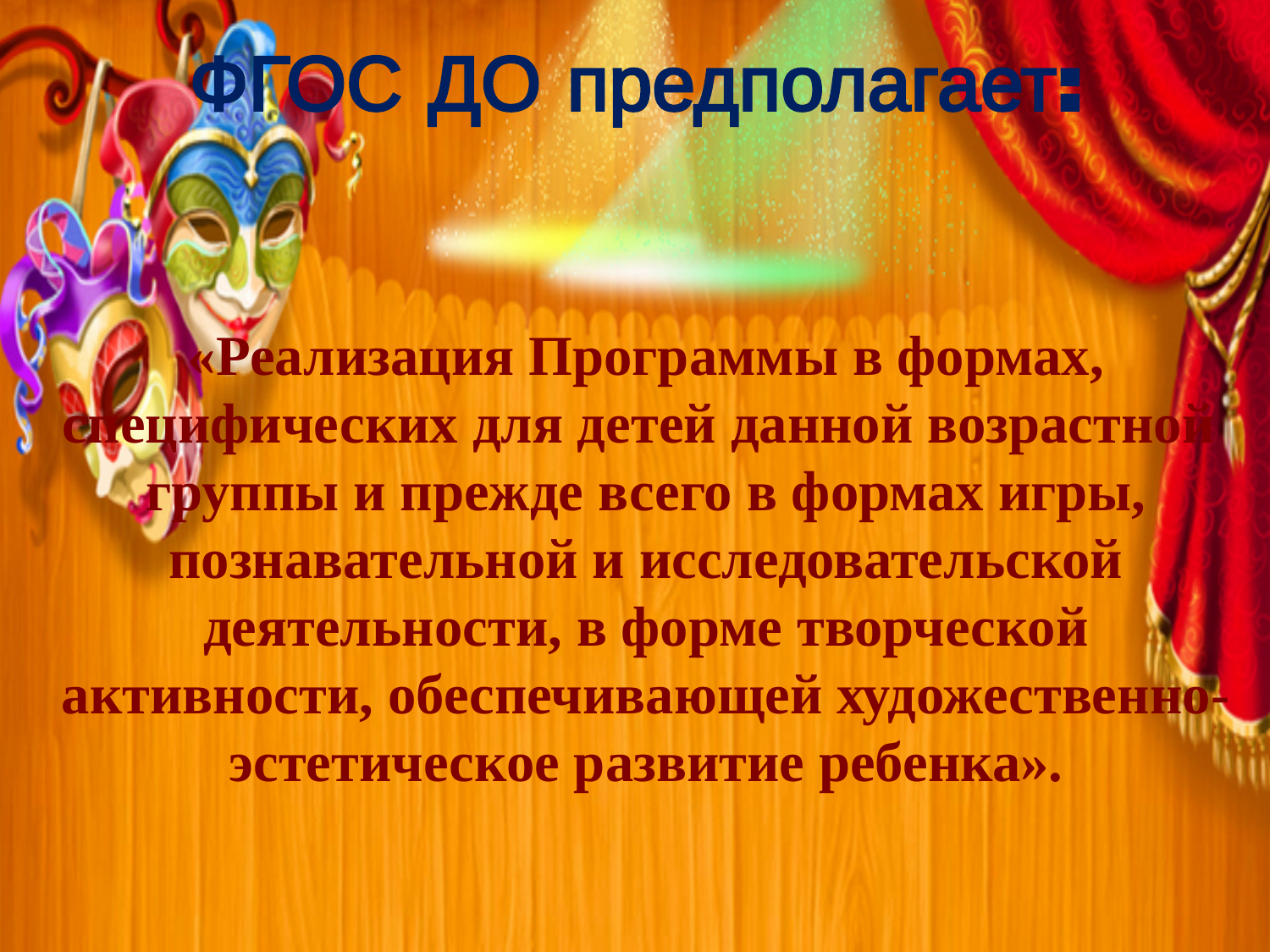

# ФГОС ДО предполагает:

«Реализация Программы в формах, специфических для детей данной возрастной  группы и прежде всего в формах игры, познавательной и исследовательской деятельности, в форме творческой активности, обеспечивающей художественно-эстетическое развитие ребенка».